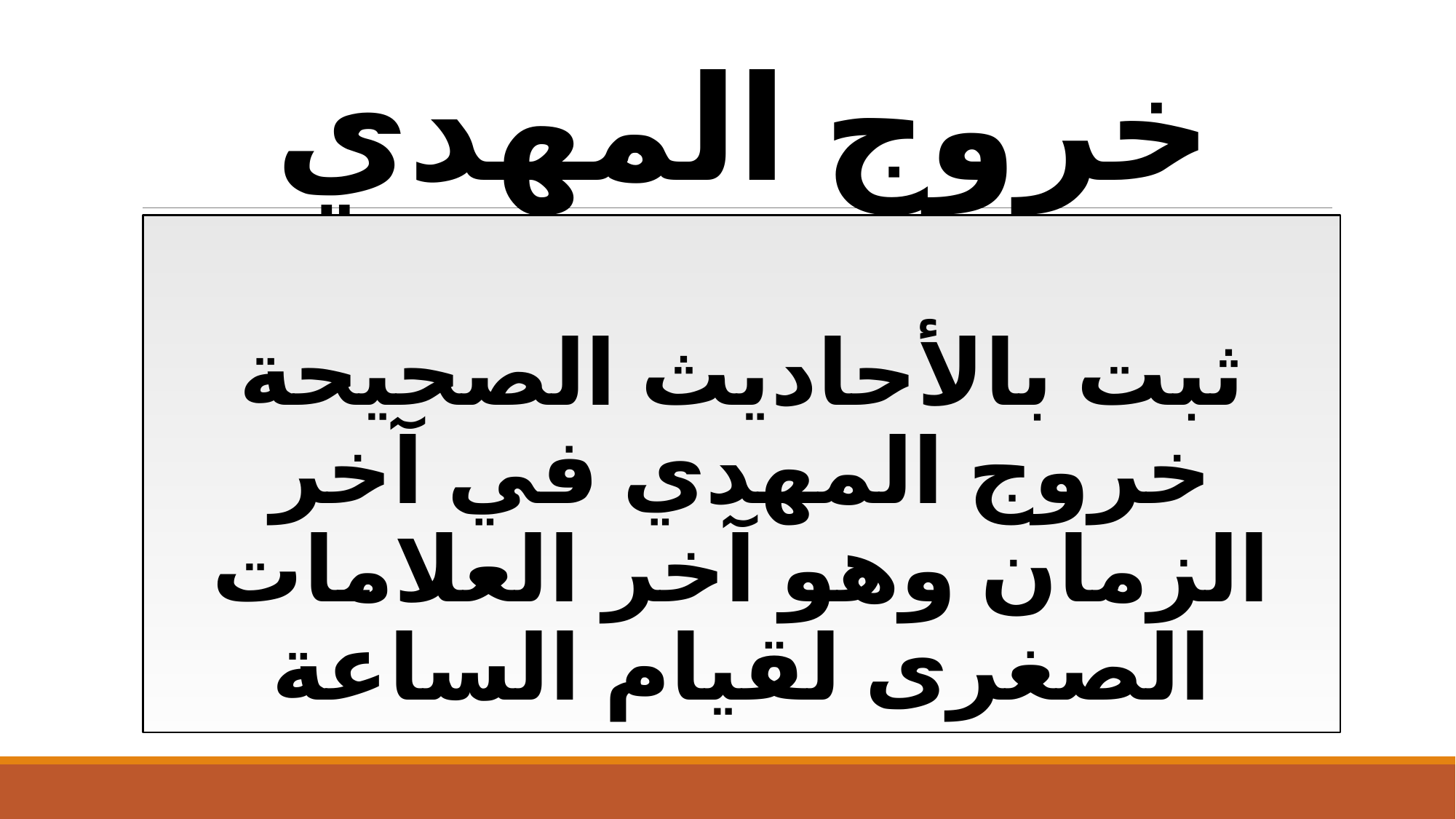

# خروج المهدي

ثبت بالأحاديث الصحيحة خروج المهدي في آخر الزمان وهو آخر العلامات الصغرى لقيام الساعة